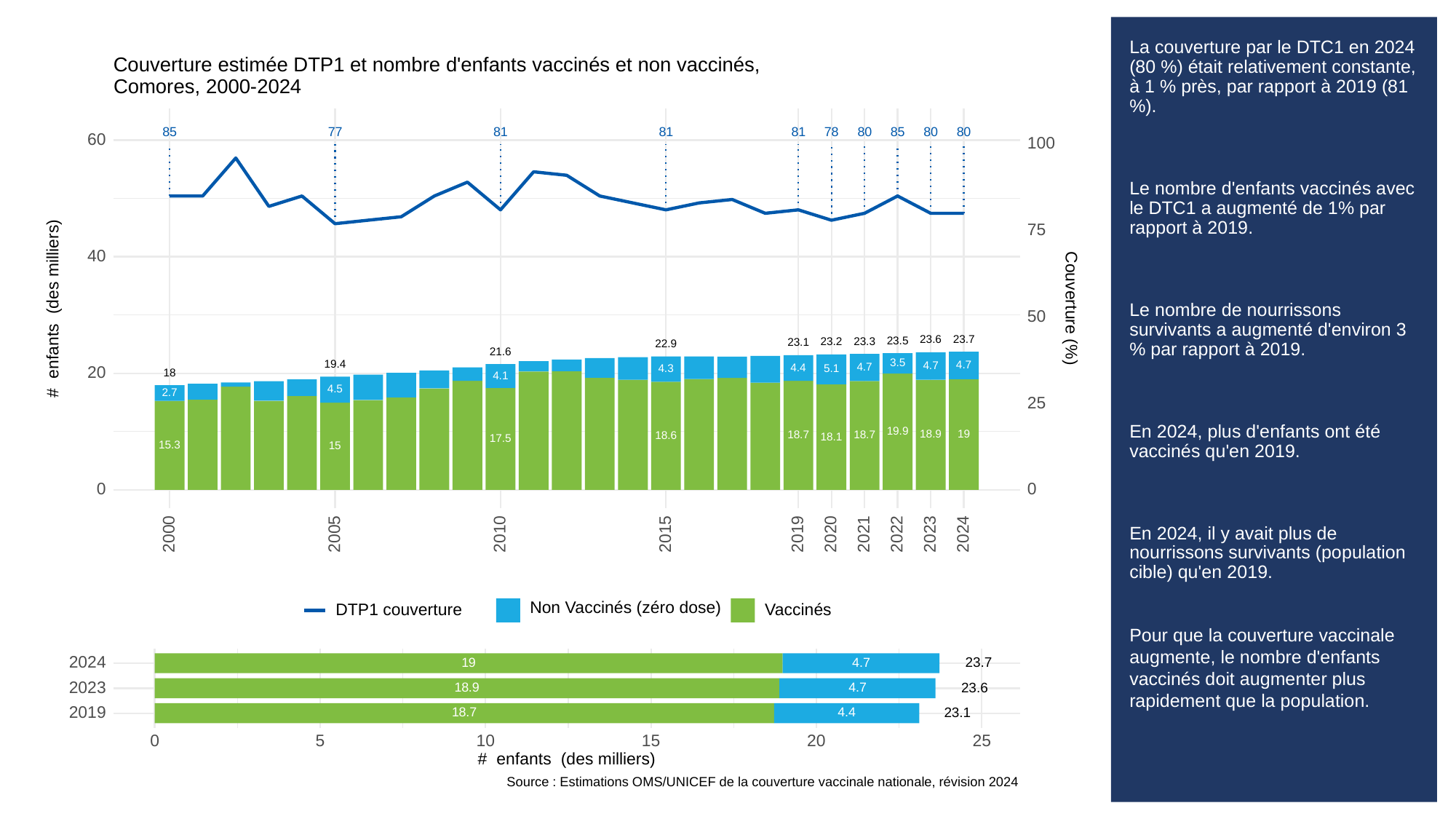

# La couverture par le DTC1 en 2024 (80 %) était relativement constante, à 1 % près, par rapport à 2019 (81 %).

Le nombre d'enfants vaccinés avec le DTC1 a augmenté de 1% par rapport à 2019.

Le nombre de nourrissons survivants a augmenté d'environ 3 % par rapport à 2019.

En 2024, plus d'enfants ont été vaccinés qu'en 2019.

En 2024, il y avait plus de nourrissons survivants (population cible) qu'en 2019.

Pour que la couverture vaccinale augmente, le nombre d'enfants vaccinés doit augmenter plus rapidement que la population.

Couverture estimée DTP1 et nombre d'enfants vaccinés et non vaccinés,
Comores, 2000-2024

85
81
81
81
78
80
85
80
80
77
60
100

75
40

#  enfants  (des milliers)
Couverture (%)
50

23.7
23.6
23.5
23.3
23.2
23.1
22.9
21.6

3.5

19.4

4.7
4.7
4.7
4.4

4.3
5.1
20

18

4.1

4.5

2.7

25

19.9
19
18.9
18.7
18.7

18.6
18.1
17.5
15.3
15
0
0

2023
2000
2005
2010
2015
2019
2020
2021
2022
2024

Non Vaccinés (zéro dose)
Vaccinés
DTP1 couverture

2024
23.7
19
4.7

2023
23.6
18.9
4.7

2019
23.1
18.7
4.4

0
10
15
20
25
5
#  enfants  (des milliers)
Source : Estimations OMS/UNICEF de la couverture vaccinale nationale, révision 2024